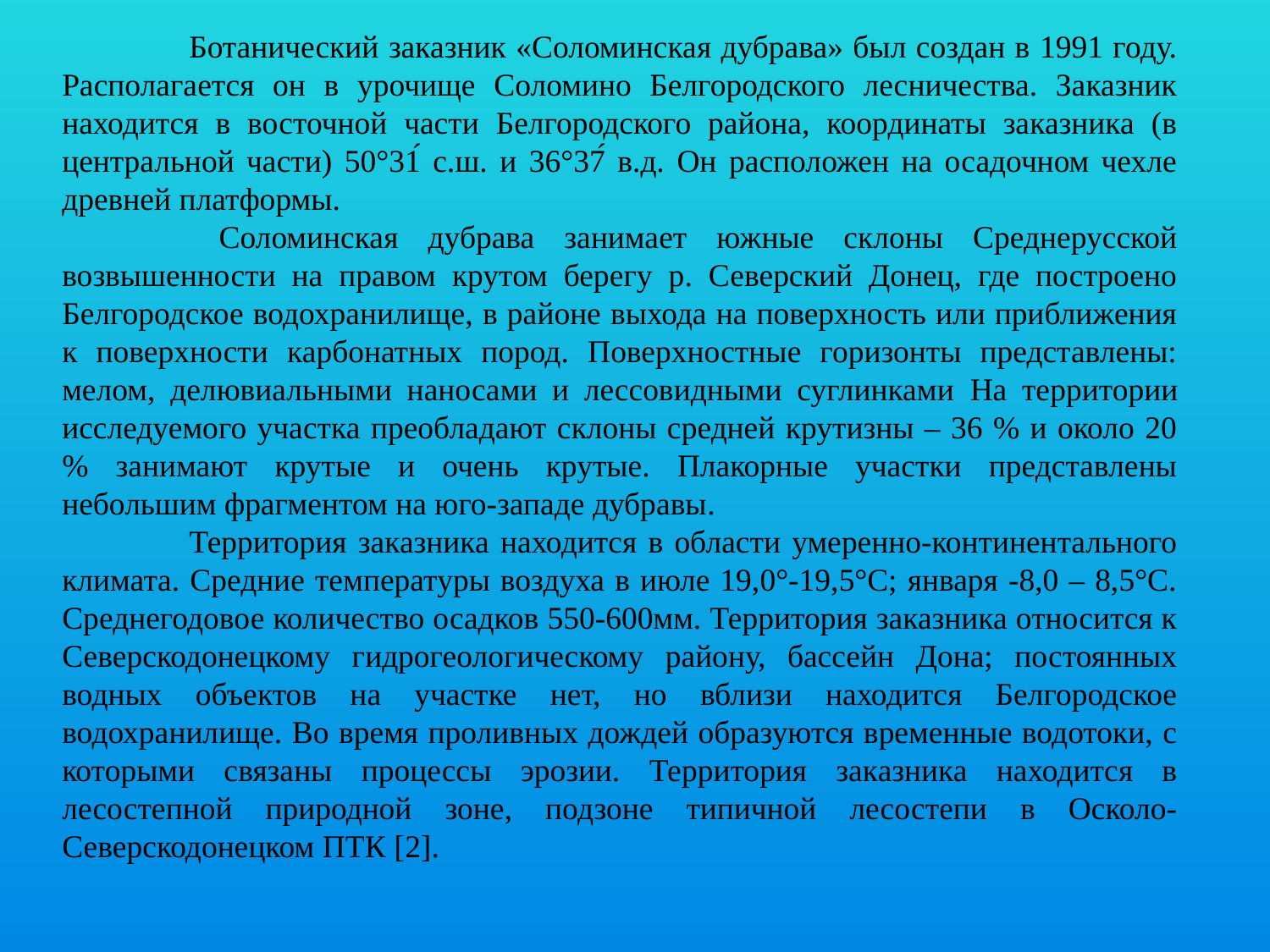

Ботанический заказник «Соломинская дубрава» был создан в 1991 году. Располагается он в урочище Соломино Белгородского лесничества. Заказник находится в восточной части Белгородского района, координаты заказника (в центральной части) 50°31́ с.ш. и 36°37́ в.д. Он расположен на осадочном чехле древней платформы.
	 Соломинская дубрава занимает южные склоны Среднерусской возвышенности на правом крутом берегу р. Северский Донец, где построено Белгородское водохранилище, в районе выхода на поверхность или приближения к поверхности карбонатных пород. Поверхностные горизонты представлены: мелом, делювиальными наносами и лессовидными суглинками На территории исследуемого участка преобладают склоны средней крутизны – 36 % и около 20 % занимают крутые и очень крутые. Плакорные участки представлены небольшим фрагментом на юго-западе дубравы.
	Территория заказника находится в области умеренно-континентального климата. Средние температуры воздуха в июле 19,0°-19,5°C; января -8,0 – 8,5°C. Среднегодовое количество осадков 550-600мм. Территория заказника относится к Северскодонецкому гидрогеологическому району, бассейн Дона; постоянных водных объектов на участке нет, но вблизи находится Белгородское водохранилище. Во время проливных дождей образуются временные водотоки, с которыми связаны процессы эрозии. Территория заказника находится в лесостепной природной зоне, подзоне типичной лесостепи в Осколо-Северскодонецком ПТК [2].